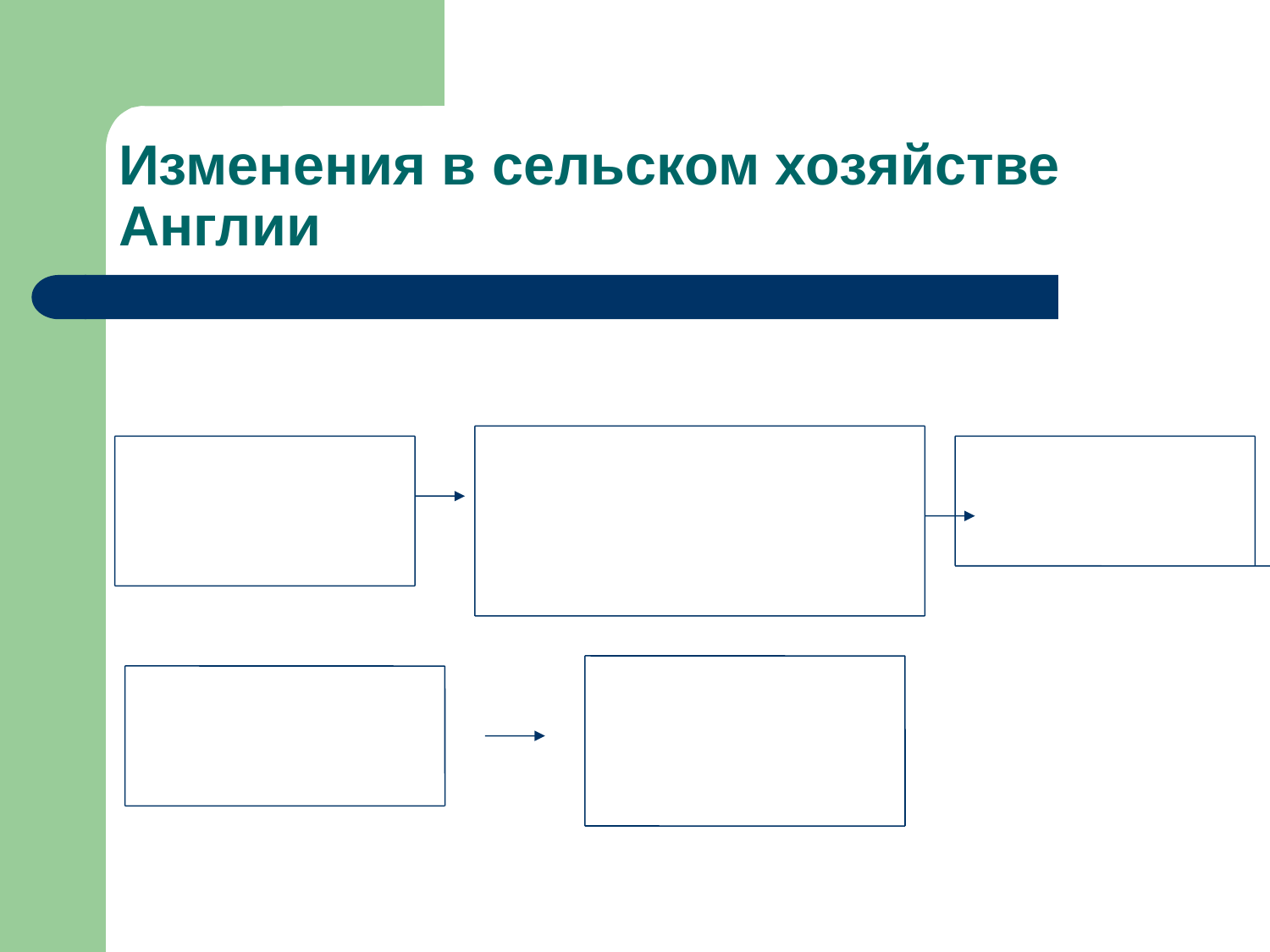

# Изменения в сельском хозяйстве Англии

Сгон крестьян дворянами
с их наделов и превращение
этих земель в пастбища
 для овец - огораживание

Насильственный
сгон крестьян
с земли
Появление свободных
людей

Появление рынка
свободной рабочей
 силы
Наличие
свободных рабочих
 рук